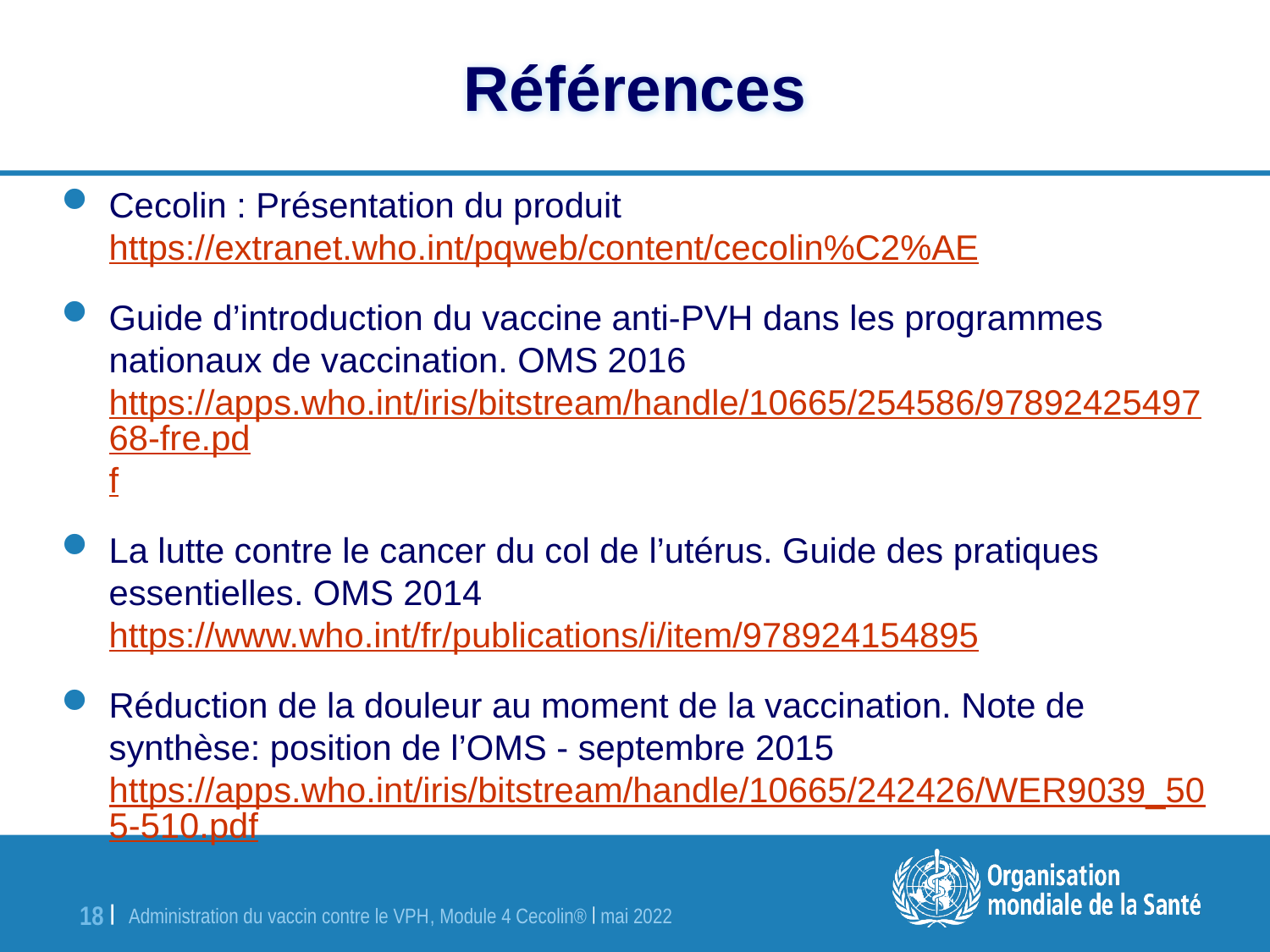

# Références
Cecolin : Présentation du produit https://extranet.who.int/pqweb/content/cecolin%C2%AE
Guide d’introduction du vaccine anti-PVH dans les programmes nationaux de vaccination. OMS 2016 https://apps.who.int/iris/bitstream/handle/10665/254586/9789242549768-fre.pdf
La lutte contre le cancer du col de l’utérus. Guide des pratiques essentielles. OMS 2014 https://www.who.int/fr/publications/i/item/978924154895
Réduction de la douleur au moment de la vaccination. Note de synthèse: position de l’OMS - septembre 2015 https://apps.who.int/iris/bitstream/handle/10665/242426/WER9039_505-510.pdf